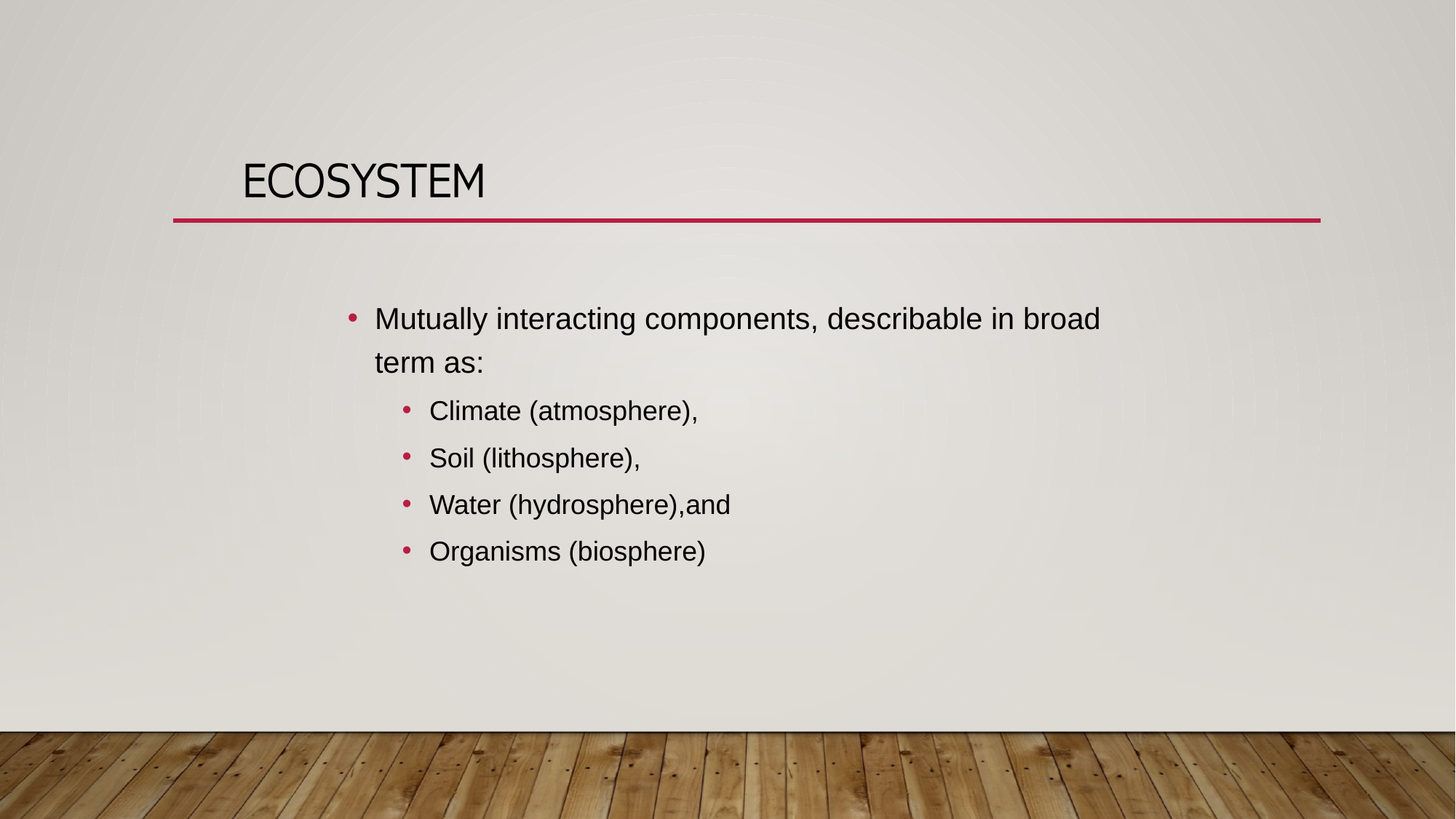

# Ecosystem
Mutually interacting components, describable in broad term as:
Climate (atmosphere),
Soil (lithosphere),
Water (hydrosphere),and
Organisms (biosphere)